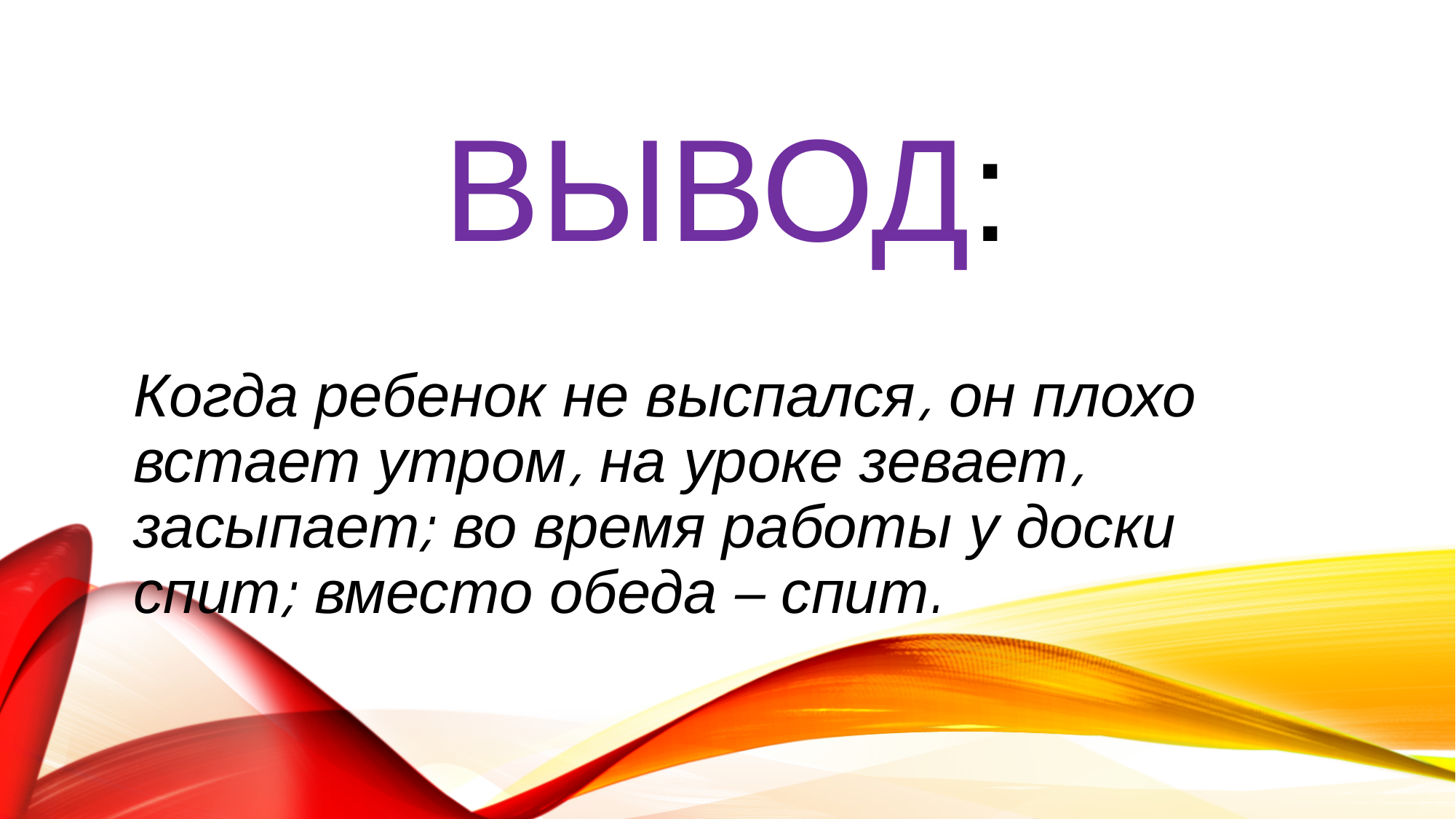

# Вывод:
Когда ребенок не выспался, он плохо встает утром, на уроке зевает, засыпает; во время работы у доски спит; вместо обеда – спит.